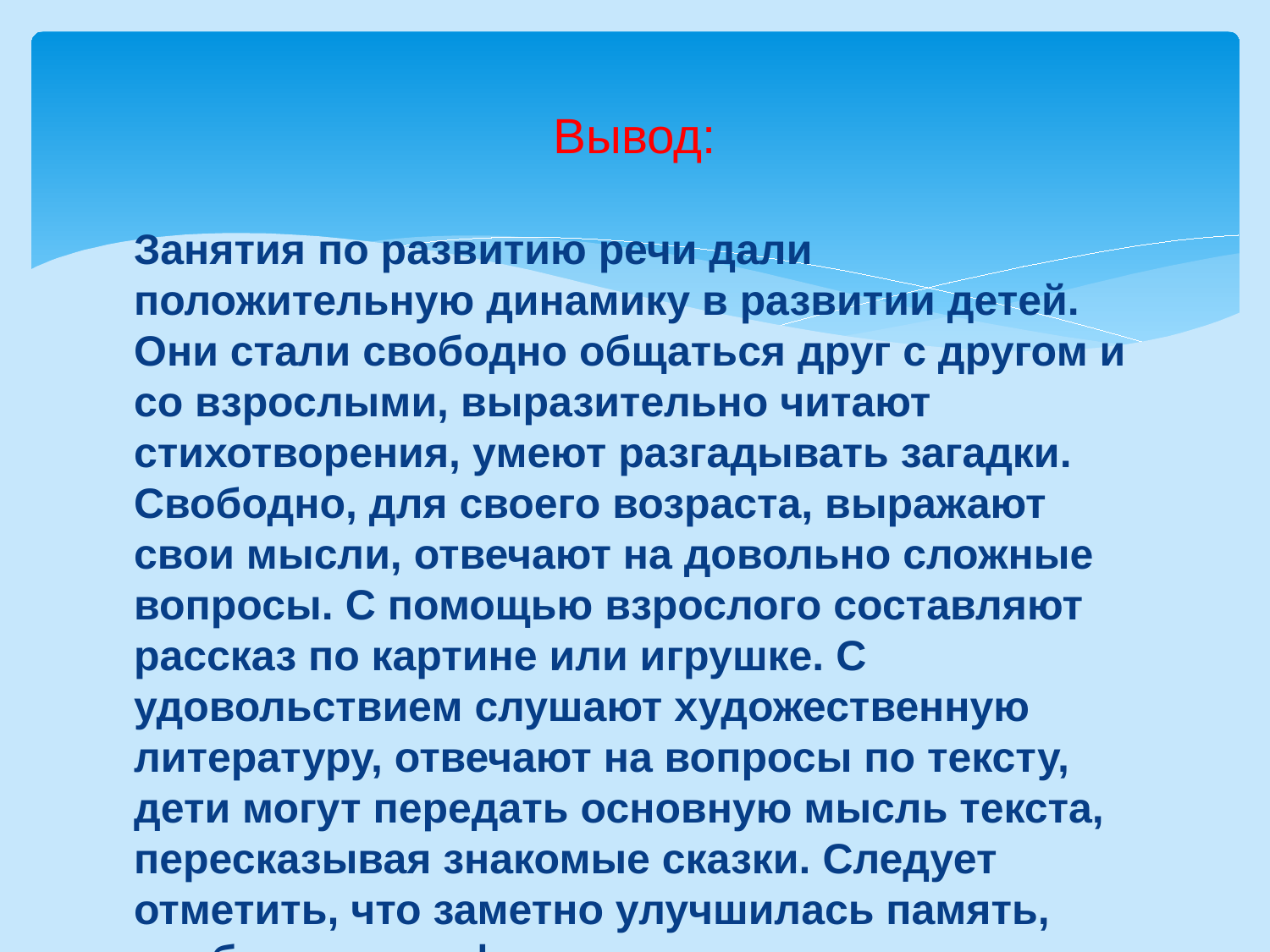

# Вывод:
Занятия по развитию речи дали положительную динамику в развитии детей. Они стали свободно общаться друг с другом и со взрослыми, выразительно читают стихотворения, умеют разгадывать загадки. Свободно, для своего возраста, выражают свои мысли, отвечают на довольно сложные вопросы. С помощью взрослого составляют рассказ по картине или игрушке. С удовольствием слушают художественную литературу, отвечают на вопросы по тексту, дети могут передать основную мысль текста, пересказывая знакомые сказки. Следует отметить, что заметно улучшилась память, воображение и фантазия.